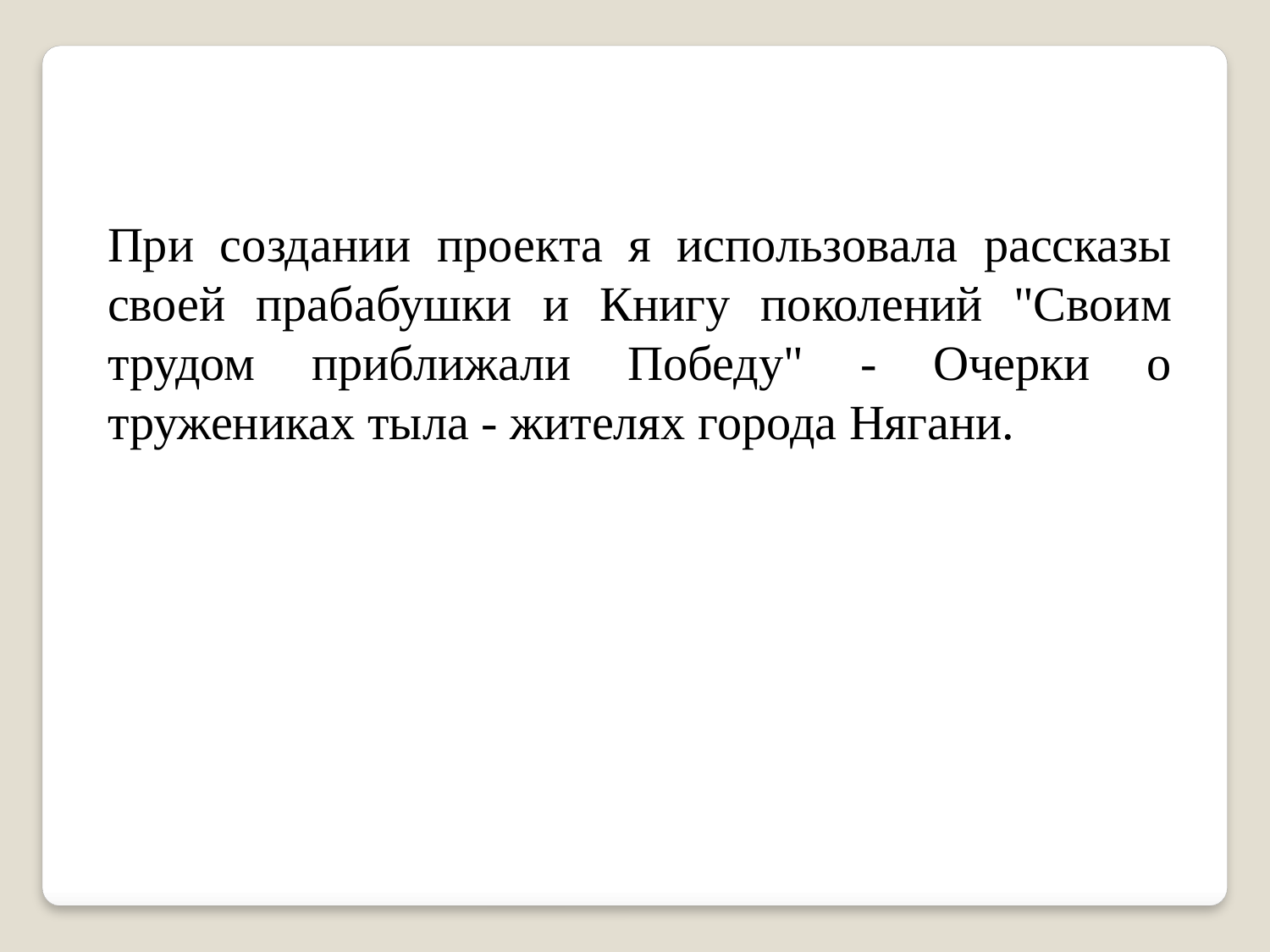

При создании проекта я использовала рассказы своей прабабушки и Книгу поколений "Своим трудом приближали Победу" - Очерки о тружениках тыла - жителях города Нягани.